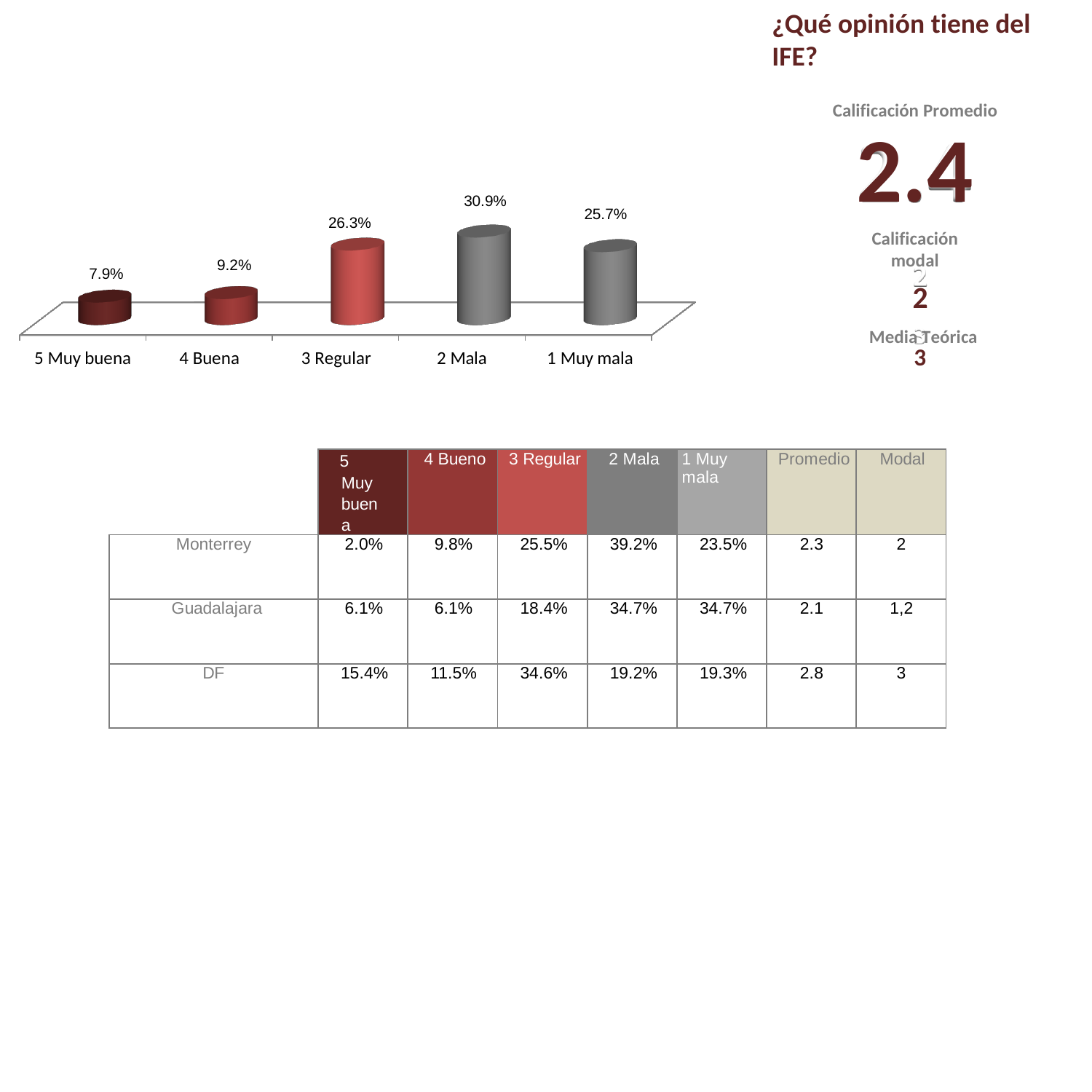

¿Qué opinión tiene del IFE?

Calificación Promedio
2.4
Calificación modal

2

Media Teórica
3

30.9%
25.7%
26.3%

9.2%
7.9%

5 Muy buena
4 Buena
3 Regular
2 Mala
1 Muy mala
|  | 5 Muy buena | 4 Bueno | 3 Regular | 2 Mala | 1 Muy mala | Promedio | Modal |
| --- | --- | --- | --- | --- | --- | --- | --- |
| Monterrey | 2.0% | 9.8% | 25.5% | 39.2% | 23.5% | 2.3 | 2 |
| Guadalajara | 6.1% | 6.1% | 18.4% | 34.7% | 34.7% | 2.1 | 1,2 |
| DF | 15.4% | 11.5% | 34.6% | 19.2% | 19.3% | 2.8 | 3 |